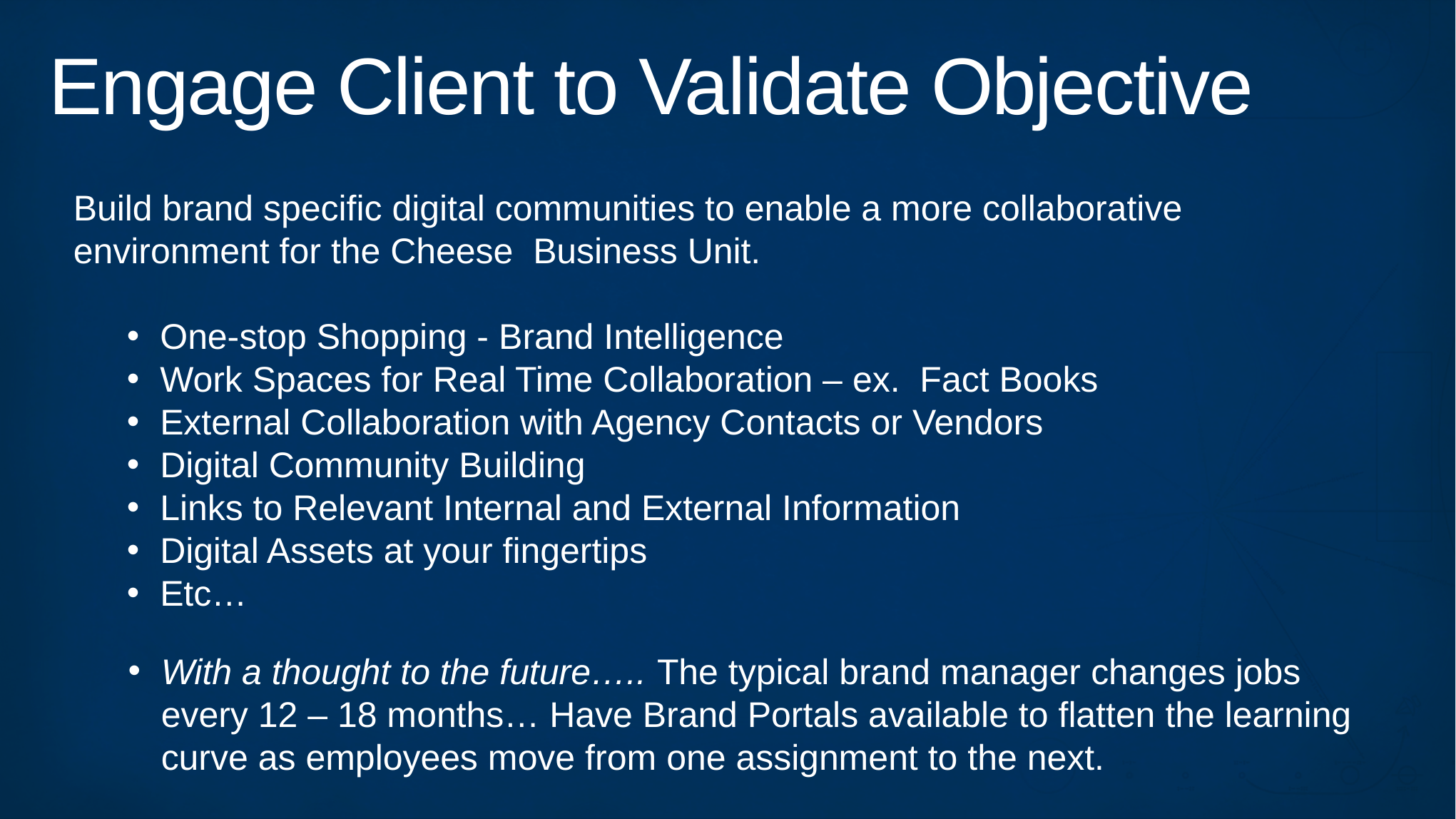

# Engage Client to Validate Objective
Build brand specific digital communities to enable a more collaborative environment for the Cheese  Business Unit.

One-stop Shopping - Brand Intelligence
Work Spaces for Real Time Collaboration – ex.  Fact Books
External Collaboration with Agency Contacts or Vendors
Digital Community Building
Links to Relevant Internal and External Information
Digital Assets at your fingertips
Etc…

With a thought to the future….. The typical brand manager changes jobs every 12 – 18 months… Have Brand Portals available to flatten the learning curve as employees move from one assignment to the next.